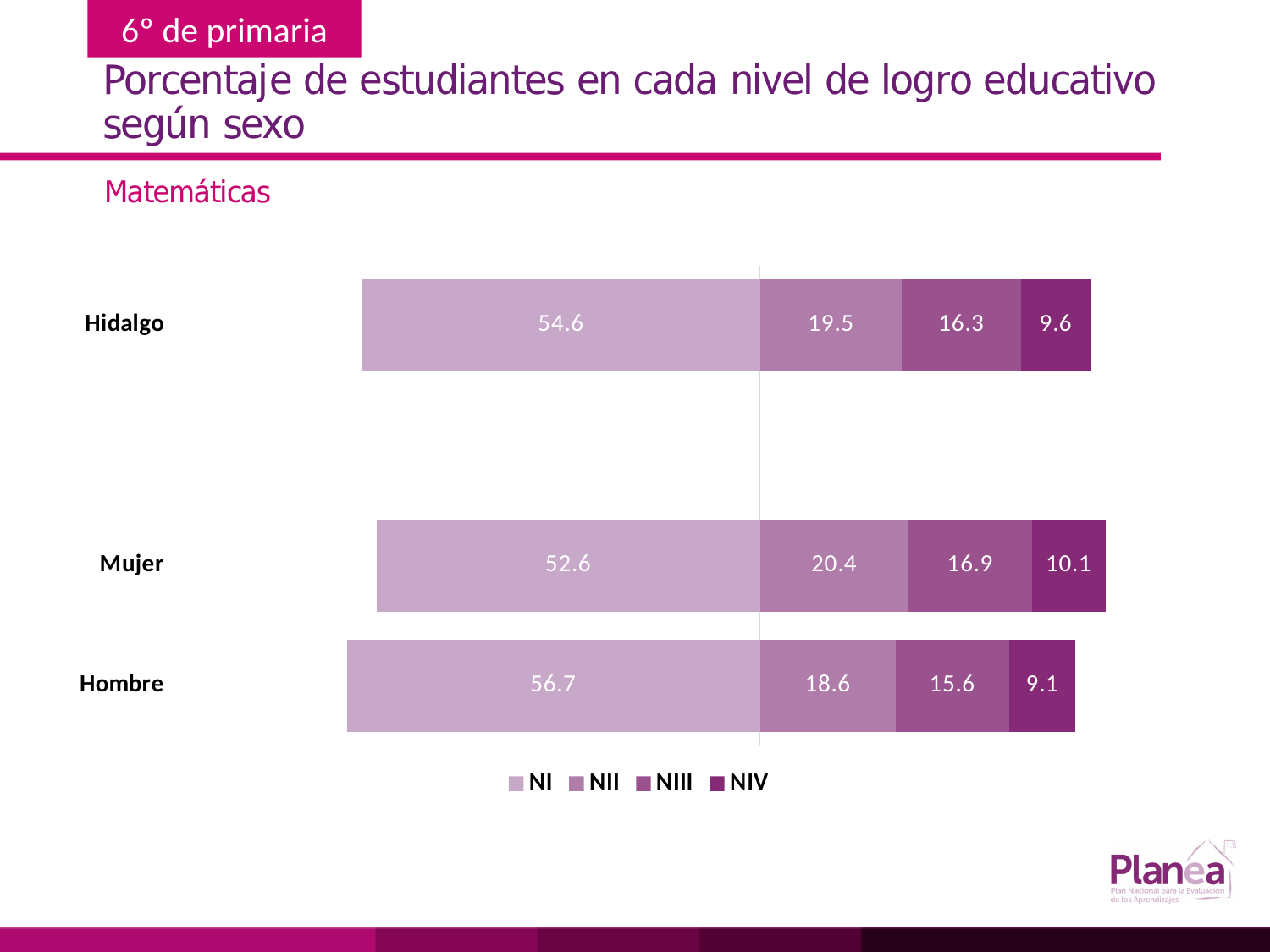

# Porcentaje de estudiantes en cada nivel de logro educativo según sexo

Matemáticas

### Chart

| Category |  |  |  |  |
|---|---|---|---|---|
| Hombre | -56.7 | 18.6 | 15.6 | 9.1 |
| Mujer | -52.6 | 20.4 | 16.9 | 10.1 |
|  | None | None | None | None |
| Hidalgo | -54.6 | 19.5 | 16.3 | 9.6 |